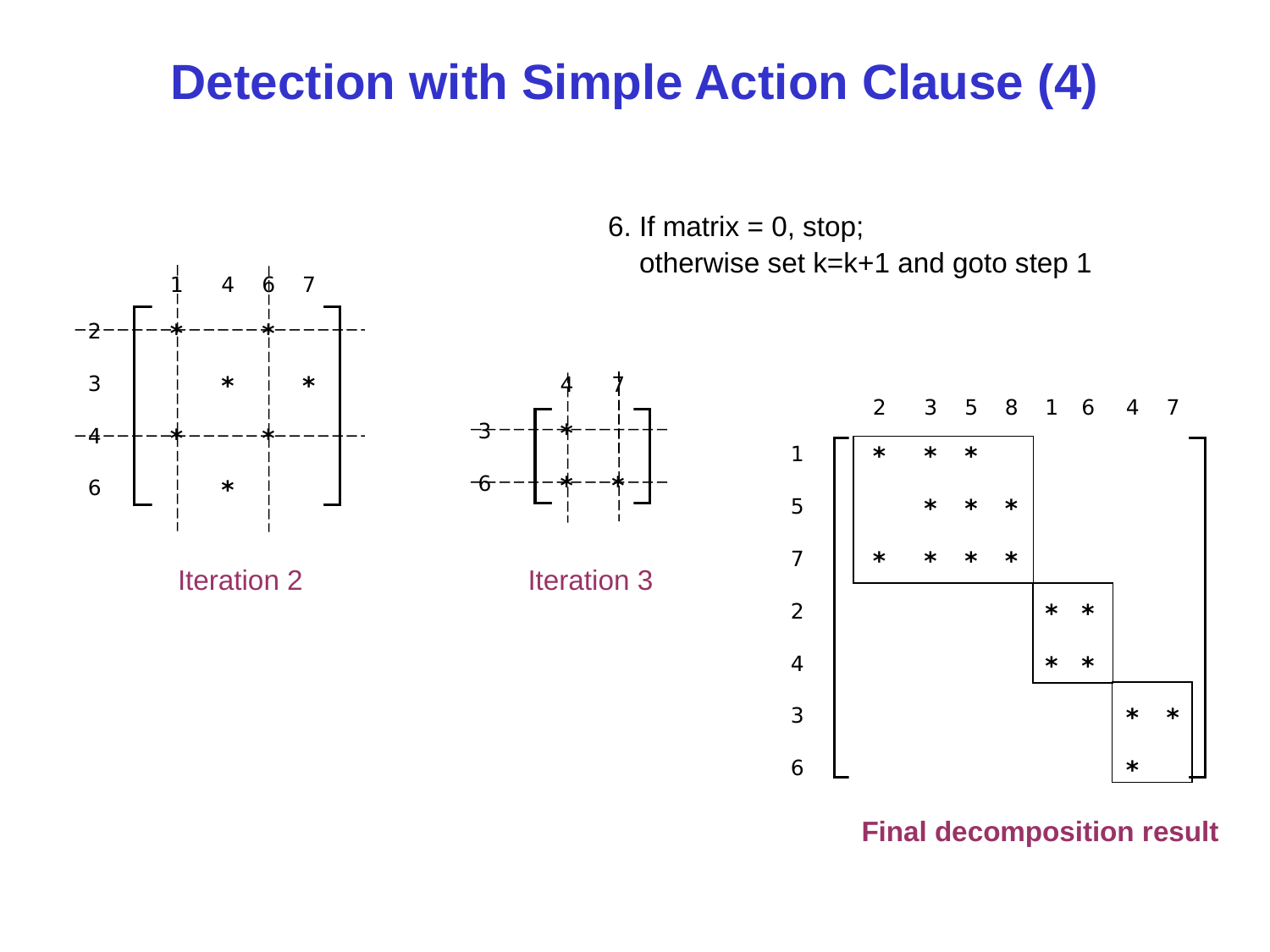

# Detection with Simple Action Clause (4)
6. If matrix = 0, stop;
    otherwise set k=k+1 and goto step 1

|  |  | 1 | 4 | 6 | 7 |
| --- | --- | --- | --- | --- | --- |
| 2 |  | \* |  | \* |  |
| 3 |  |  | \* |  | \* |
| 4 |  | \* |  | \* |  |
| 6 |  |  | \* |  |  |

|  |  | 4 | 7 |
| --- | --- | --- | --- |
| 3 |  | \* |  |
| 6 |  | \* | \* |

|  |  | 2 | 3 | 5 | 8 | 1 | 6 | 4 | 7 |
| --- | --- | --- | --- | --- | --- | --- | --- | --- | --- |
| 1 |  | \* | \* | \* |  |  |  |  |  |
| 5 |  |  | \* | \* | \* |  |  |  |  |
| 7 |  | \* | \* | \* | \* |  |  |  |  |
| 2 |  |  |  |  |  | \* | \* |  |  |
| 4 |  |  |  |  |  | \* | \* |  |  |
| 3 |  |  |  |  |  |  |  | \* | \* |
| 6 |  |  |  |  |  |  |  | \* |  |

Iteration 2
Iteration 3

Final decomposition result